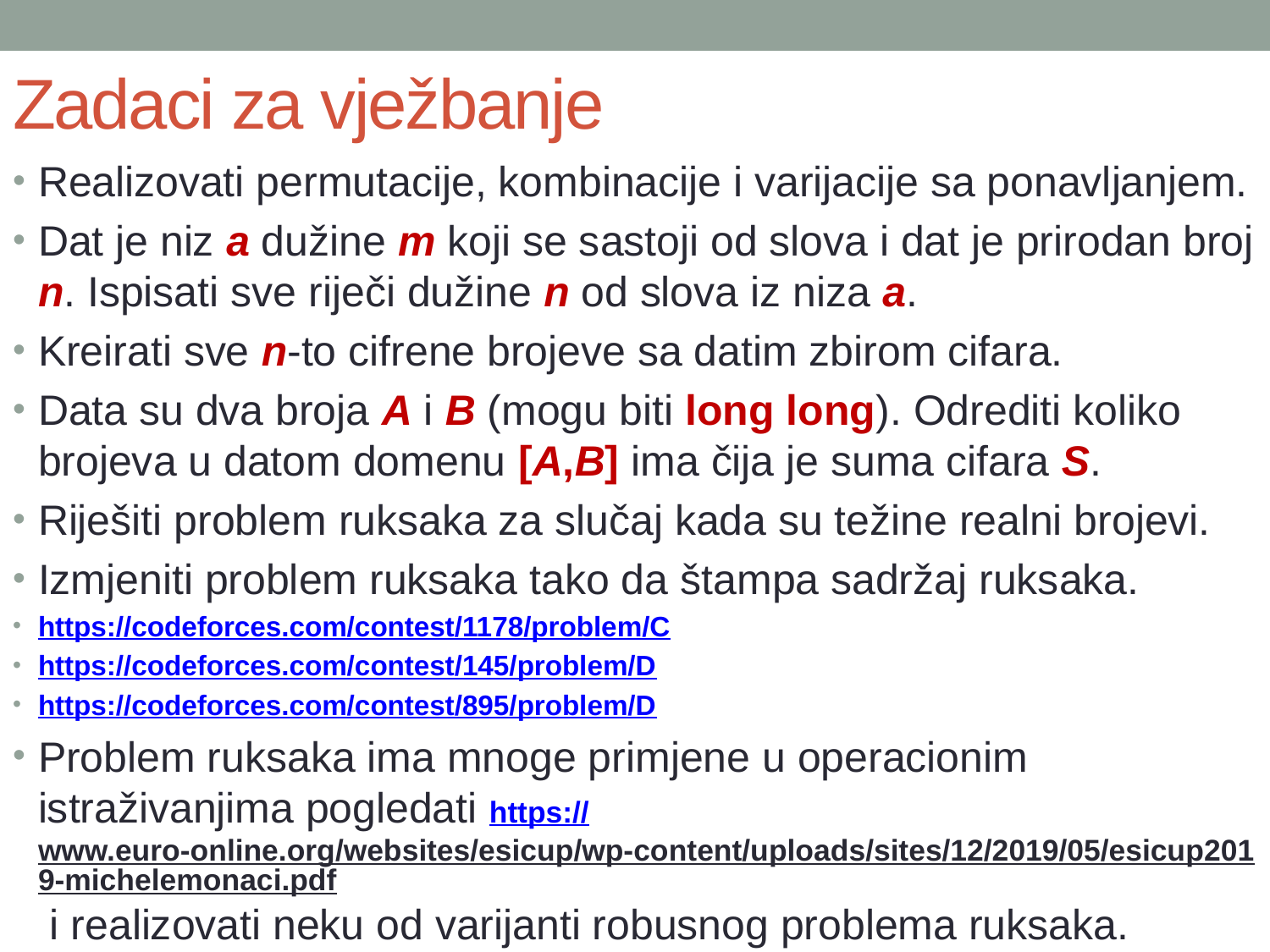

# Zadaci za vježbanje
Realizovati permutacije, kombinacije i varijacije sa ponavljanjem.
Dat je niz a dužine m koji se sastoji od slova i dat je prirodan broj n. Ispisati sve riječi dužine n od slova iz niza a.
Kreirati sve n-to cifrene brojeve sa datim zbirom cifara.
Data su dva broja A i B (mogu biti long long). Odrediti koliko brojeva u datom domenu [A,B] ima čija je suma cifara S.
Riješiti problem ruksaka za slučaj kada su težine realni brojevi.
Izmjeniti problem ruksaka tako da štampa sadržaj ruksaka.
https://codeforces.com/contest/1178/problem/C
https://codeforces.com/contest/145/problem/D
https://codeforces.com/contest/895/problem/D
Problem ruksaka ima mnoge primjene u operacionim istraživanjima pogledati https://www.euro-online.org/websites/esicup/wp-content/uploads/sites/12/2019/05/esicup2019-michelemonaci.pdf i realizovati neku od varijanti robusnog problema ruksaka.